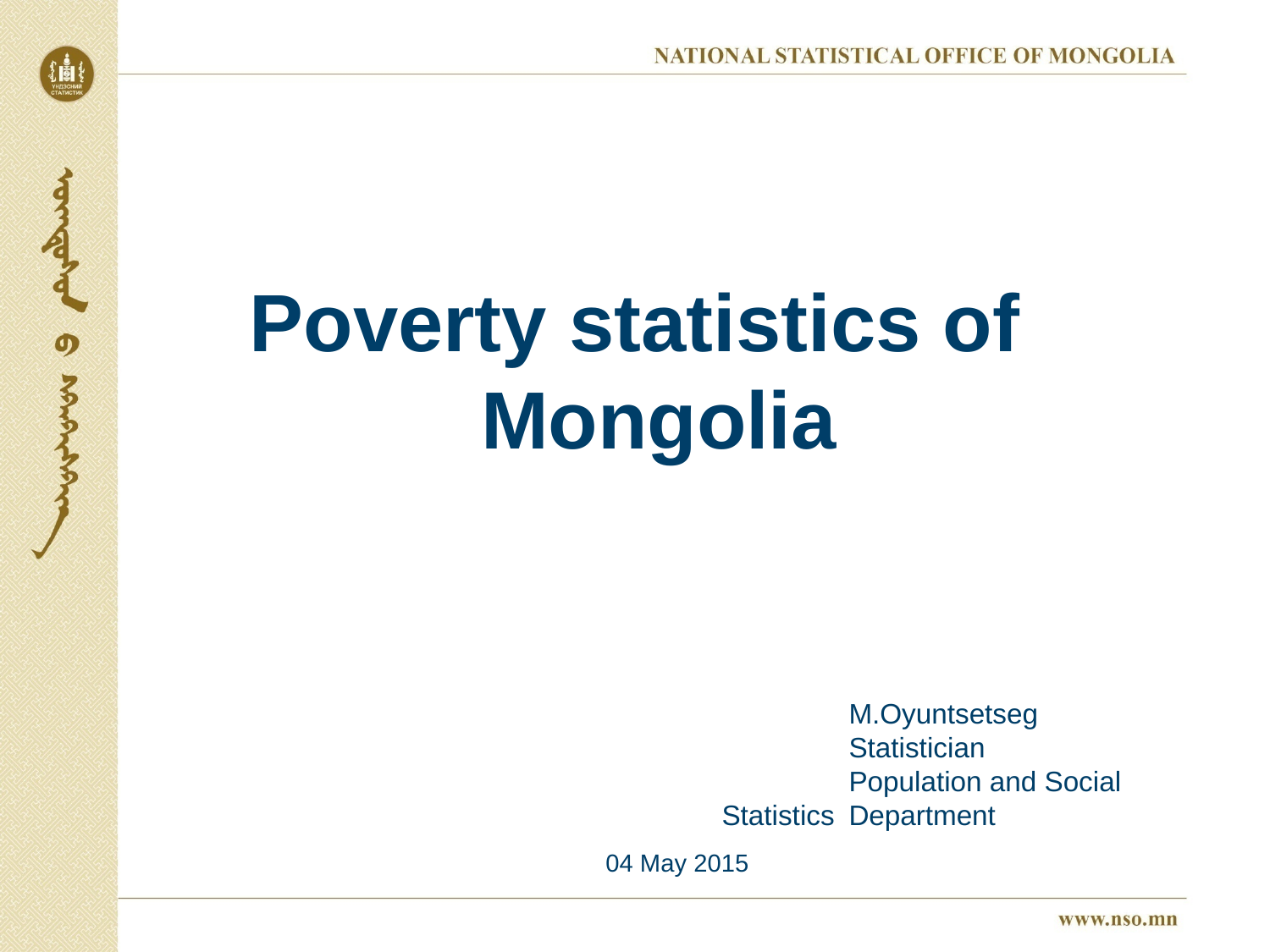

Poverty statistics of Mongolia

		M.Oyuntsetseg
		Statistician
		Population and Social Statistics 	Department

04 May 2015